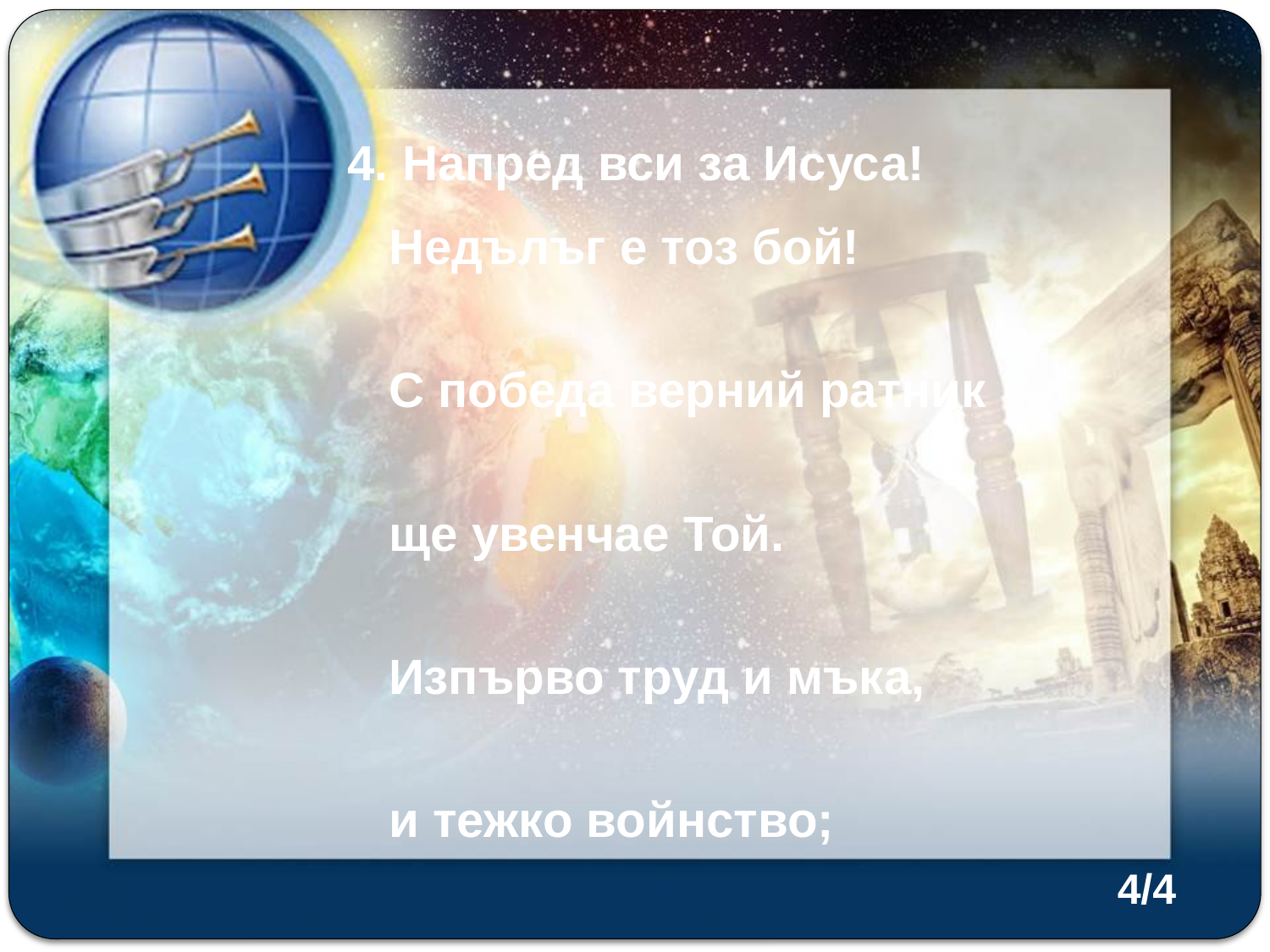

4. Напред вси за Исуса!
   Недълъг е тоз бой!
   С победа верний ратник
   ще увенчае Той.
   Изпърво труд и мъка,
   и тежко войнство;
   днес подвиг труден, утре
   - хвала и тържество!
4/4